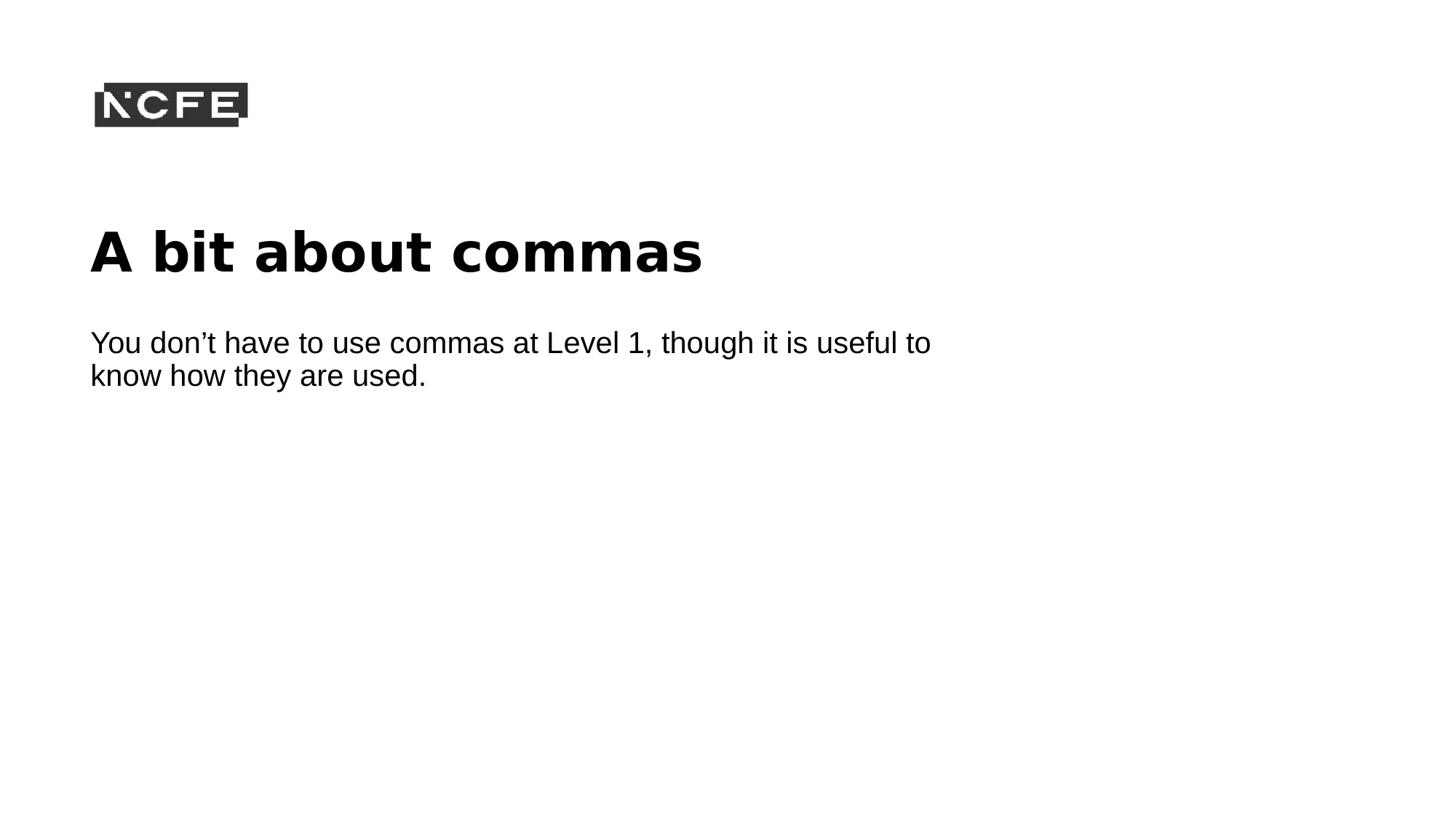

# A bit about commas
You don’t have to use commas at Level 1, though it is useful to know how they are used.